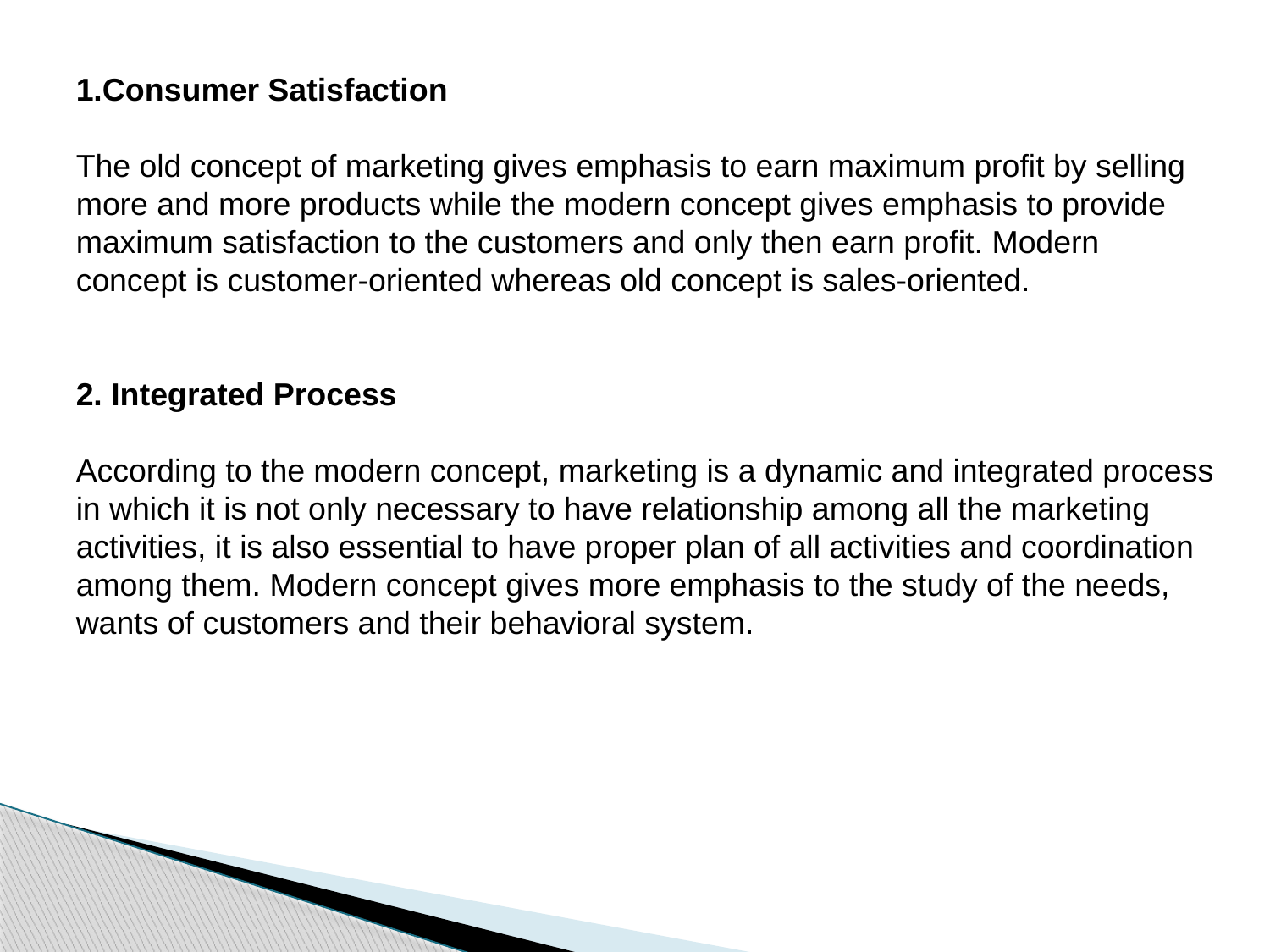

1.Consumer Satisfaction
The old concept of marketing gives emphasis to earn maximum profit by selling more and more products while the modern concept gives emphasis to provide maximum satisfaction to the customers and only then earn profit. Modern concept is customer-oriented whereas old concept is sales-oriented.

2. Integrated Process
According to the modern concept, marketing is a dynamic and integrated process in which it is not only necessary to have relationship among all the marketing activities, it is also essential to have proper plan of all activities and coordination among them. Modern concept gives more emphasis to the study of the needs, wants of customers and their behavioral system.